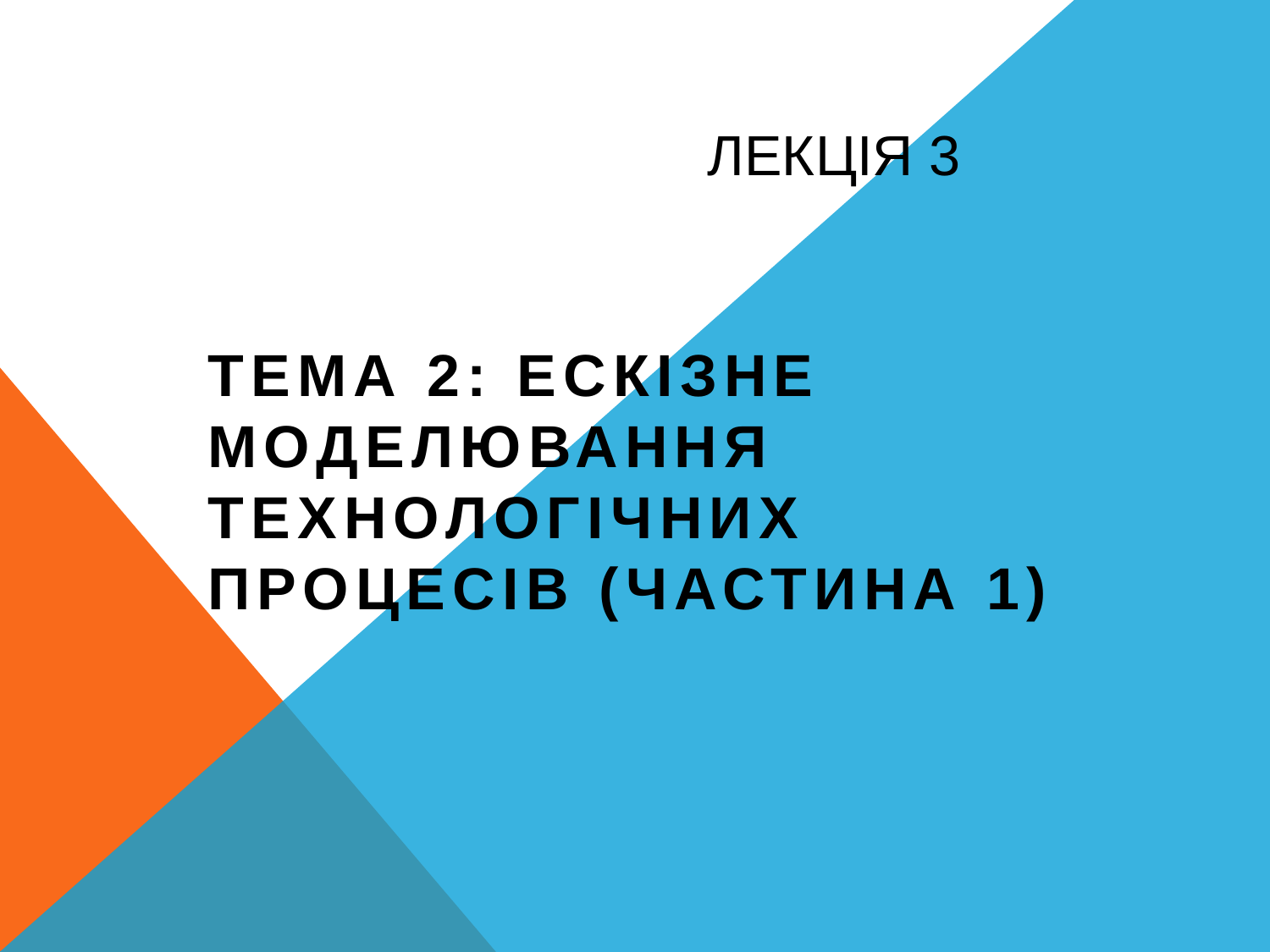

# Лекція 3
Тема 2: Ескізне моделювання технологічних процесів (ЧАСТИНА 1)